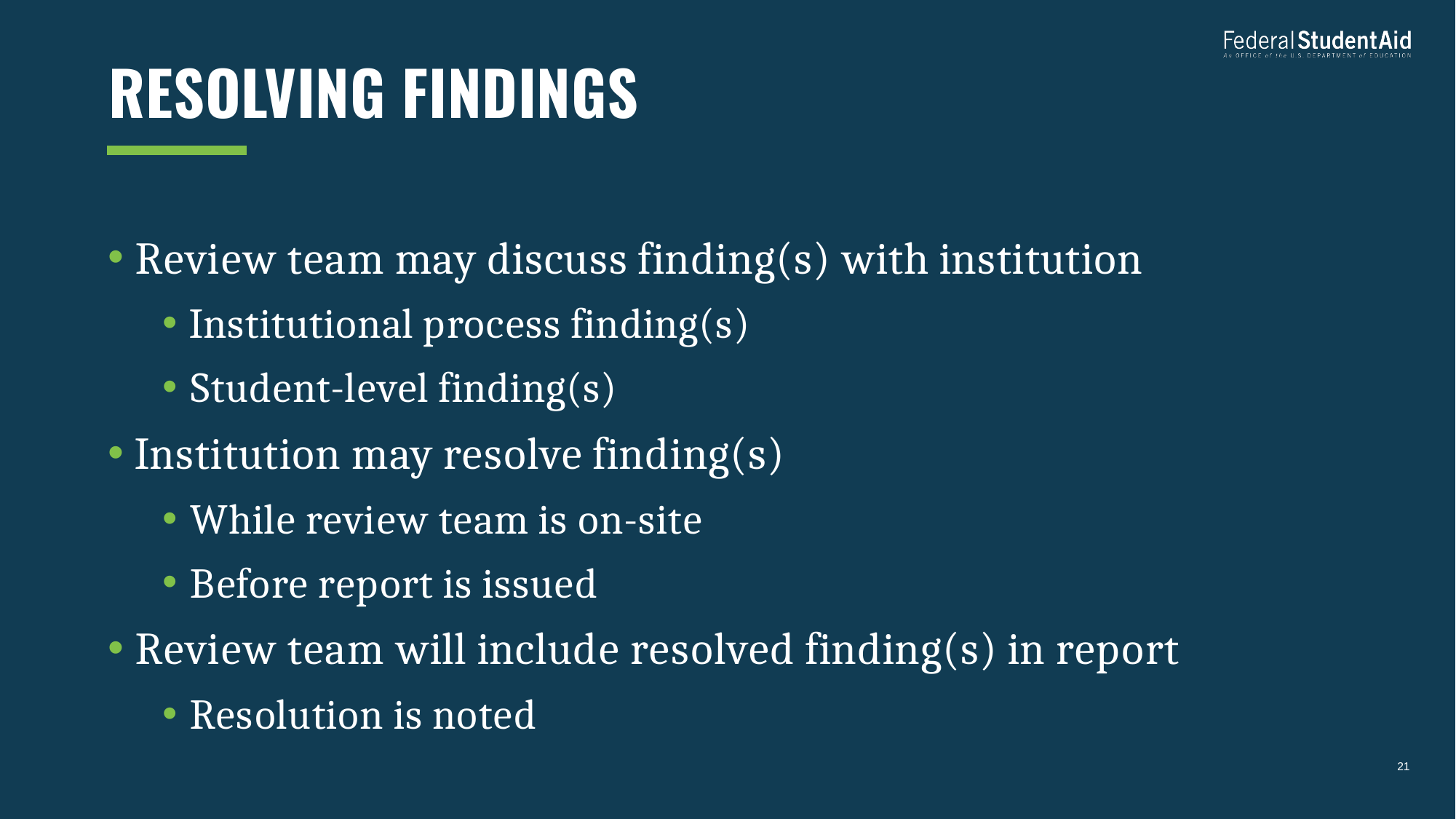

# resolving FINDINGS
Review team may discuss finding(s) with institution
Institutional process finding(s)
Student-level finding(s)
Institution may resolve finding(s)
While review team is on-site
Before report is issued
Review team will include resolved finding(s) in report
Resolution is noted

21